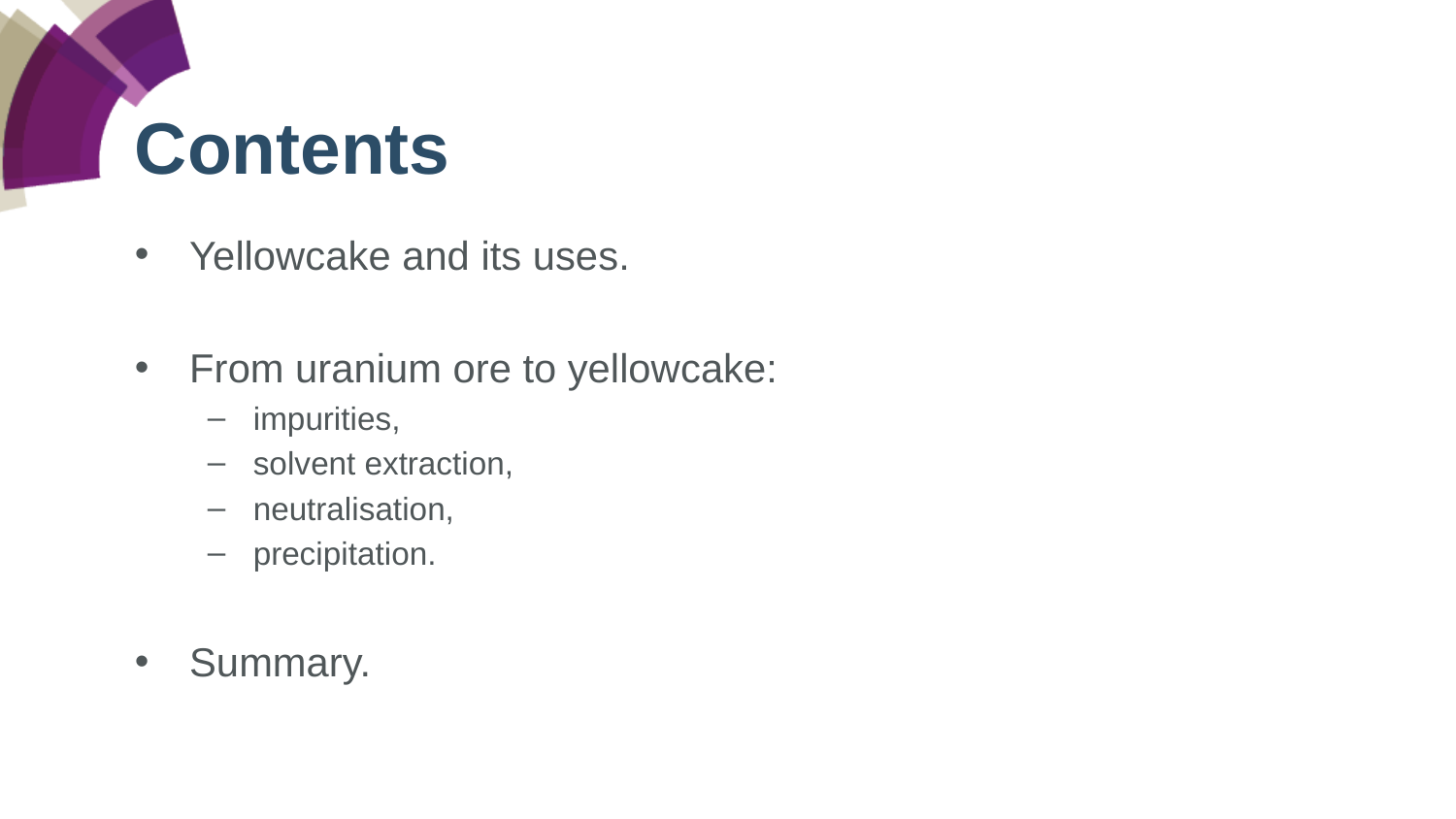

# Contents
Yellowcake and its uses.

From uranium ore to yellowcake:
impurities,
solvent extraction,
neutralisation,
precipitation.

Summary.